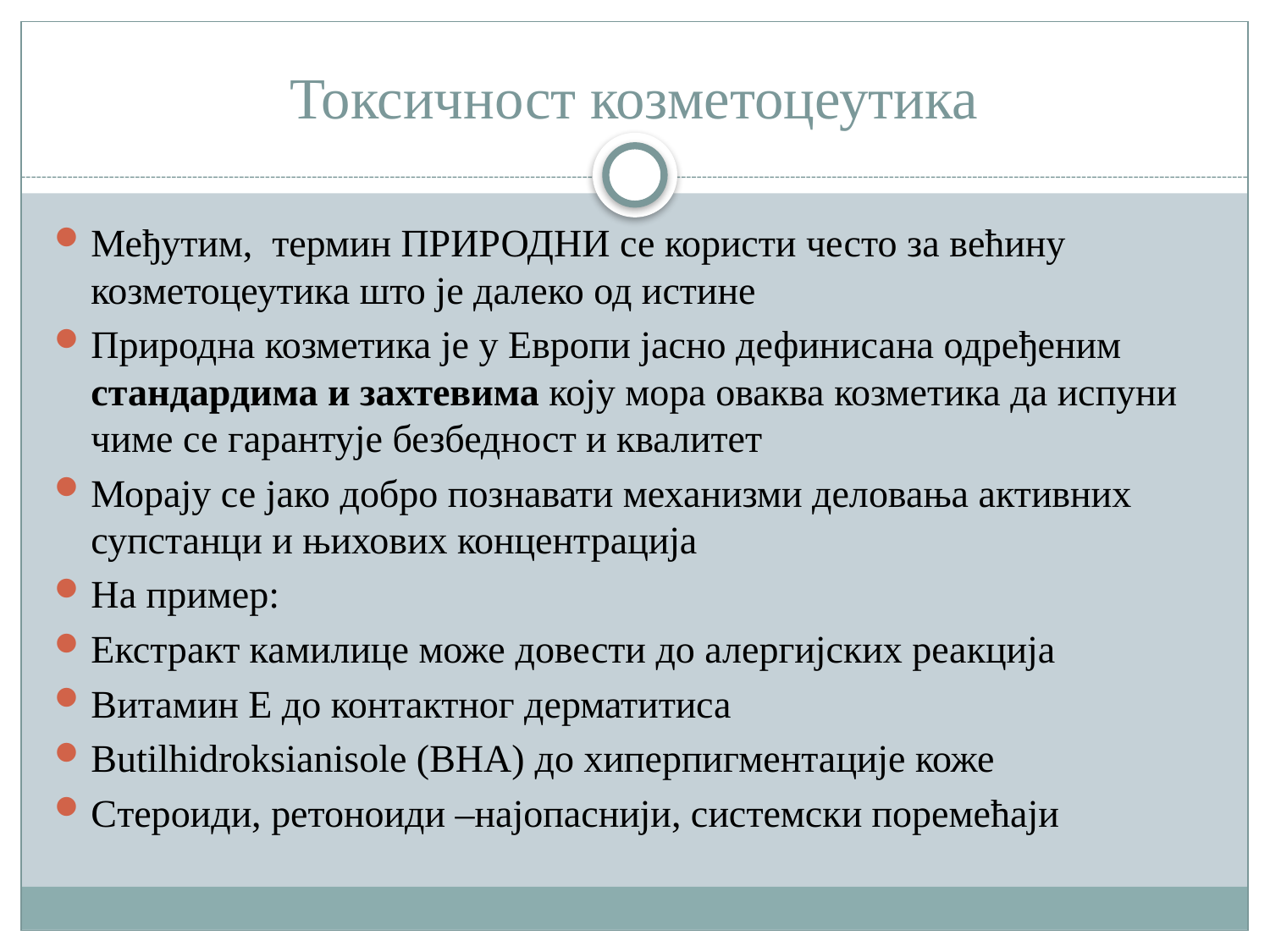

# Токсичност козметоцеутика
Међутим,  термин ПРИРОДНИ се користи често за већину козметоцеутика што је далеко од истине
Природна козметика је у Европи јасно дефинисана одређеним стандардима и захтевима коју мора оваква козметика да испуни чиме се гарантује безбедност и квалитет
Морају се јако добро познавати механизми деловања активних супстанци и њихових концентрација
На пример:
Екстракт камилице може довести до алергијских реакција
Витамин Е до контактног дерматитиса
Butilhidroksianisole (BHA) до хиперпигментације коже
Стероиди, ретоноиди –најопаснији, системски поремећаји